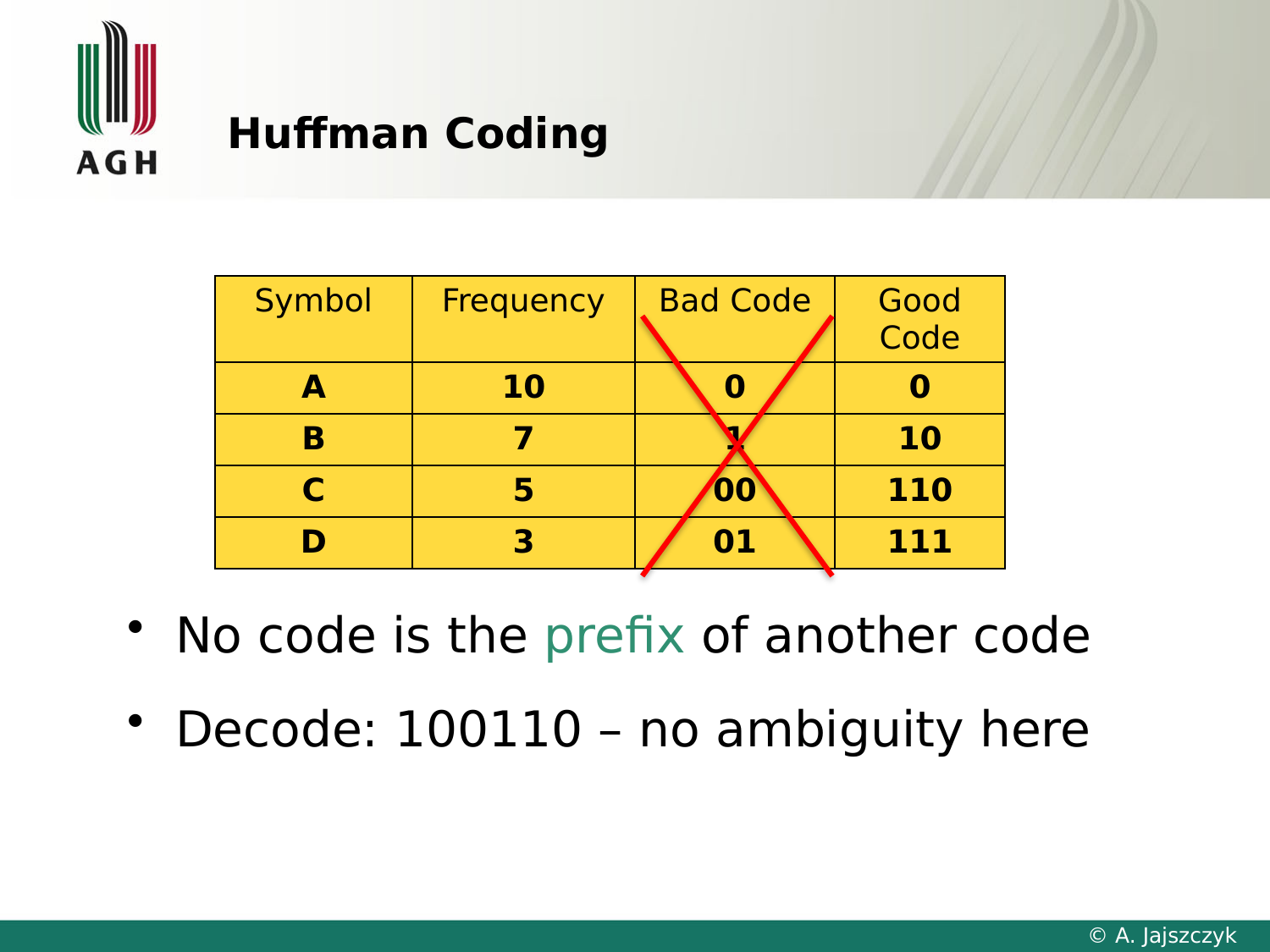

# Huffman Coding

No code is the prefix of another code

Decode: 100110 – no ambiguity here
| Symbol | Frequency | Bad Code | Good Code |
| --- | --- | --- | --- |
| A | 10 | 0 | 0 |
| B | 7 | 1 | 10 |
| C | 5 | 00 | 110 |
| D | 3 | 01 | 111 |